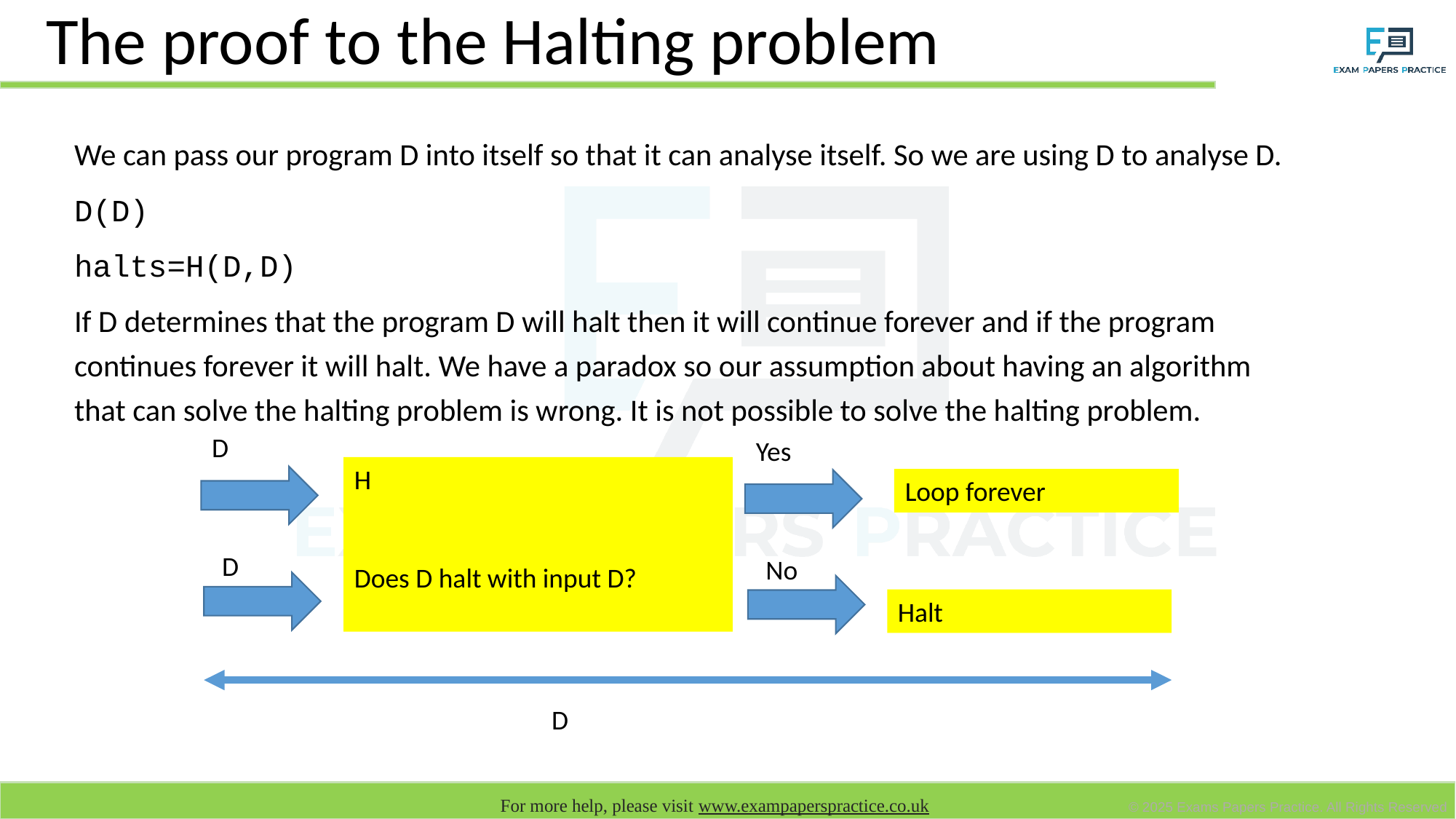

# The proof to the Halting problem
We can pass our program D into itself so that it can analyse itself. So we are using D to analyse D.
D(D)
halts=H(D,D)
If D determines that the program D will halt then it will continue forever and if the program continues forever it will halt. We have a paradox so our assumption about having an algorithm that can solve the halting problem is wrong. It is not possible to solve the halting problem.

D
Yes
H

Does D halt with input D?

Loop forever

D
No

Halt
D